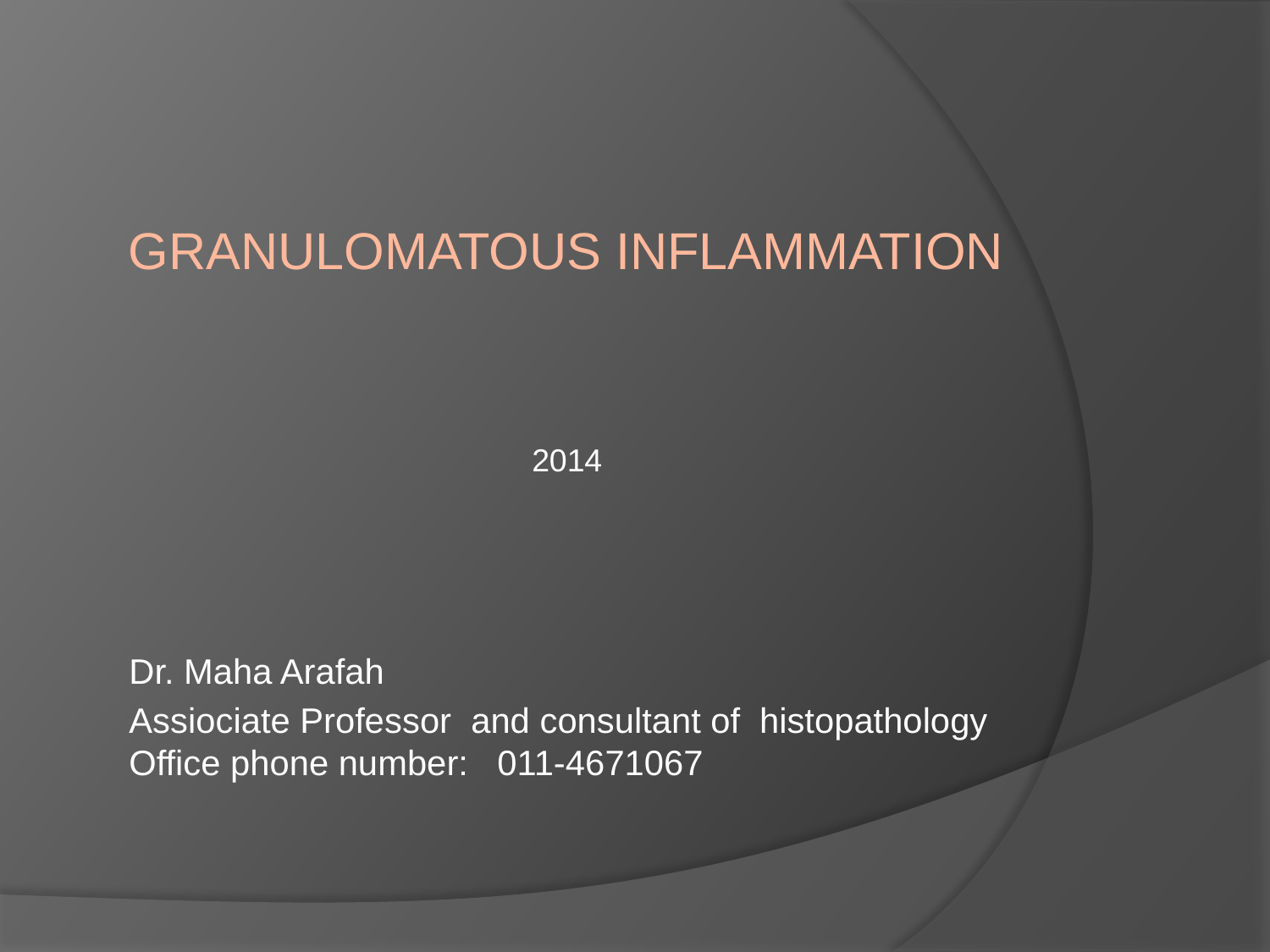

# GRANULOMATOUS INFLAMMATION
2014
Dr. Maha Arafah
Assiociate Professor  and consultant of  histopathology
Office phone number:   011-4671067